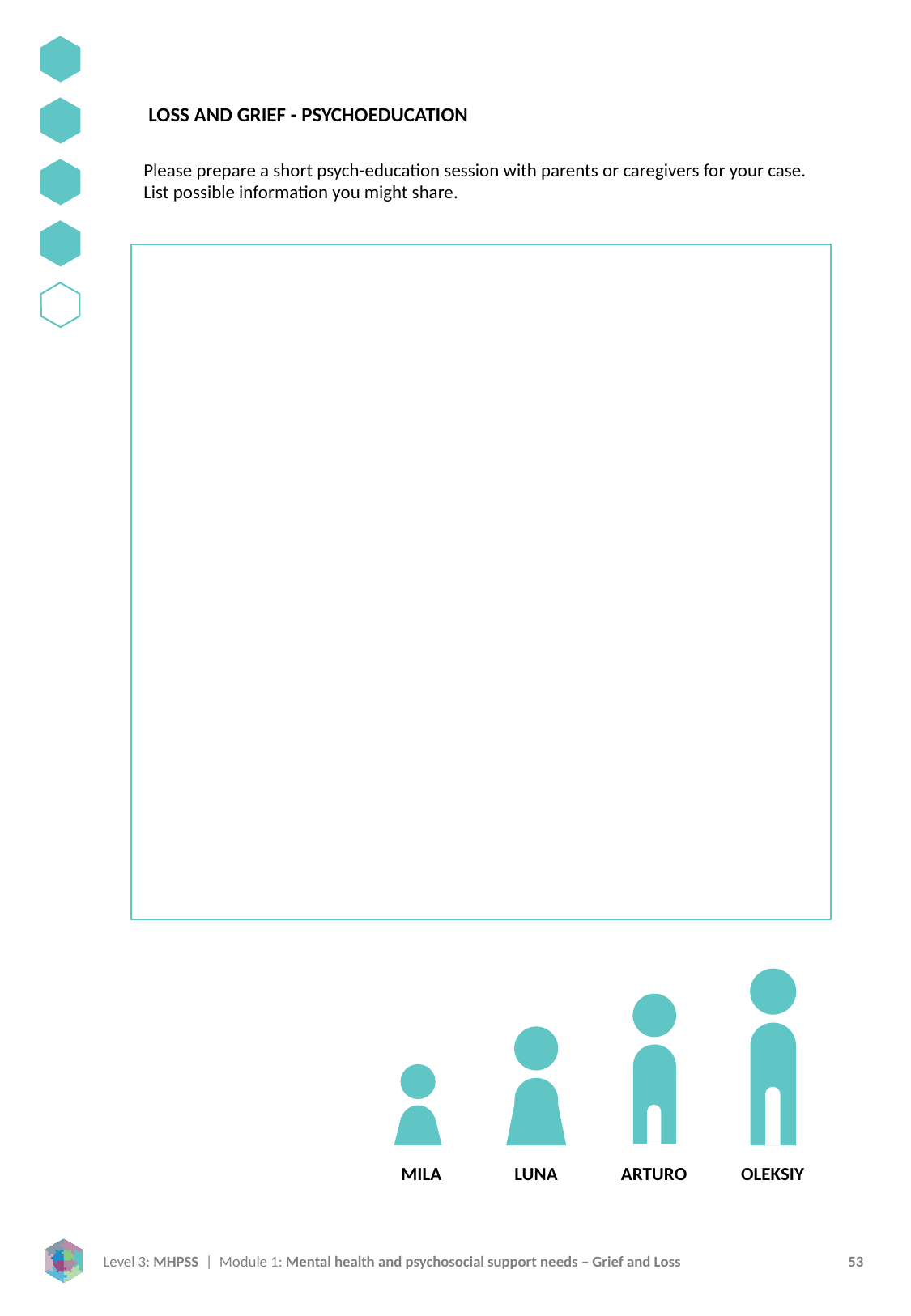

LOSS AND GRIEF - PSYCHOEDUCATION

Please prepare a short psych-education session with parents or caregivers for your case. List possible information you might share.

MILA
LUNA
ARTURO
OLEKSIY